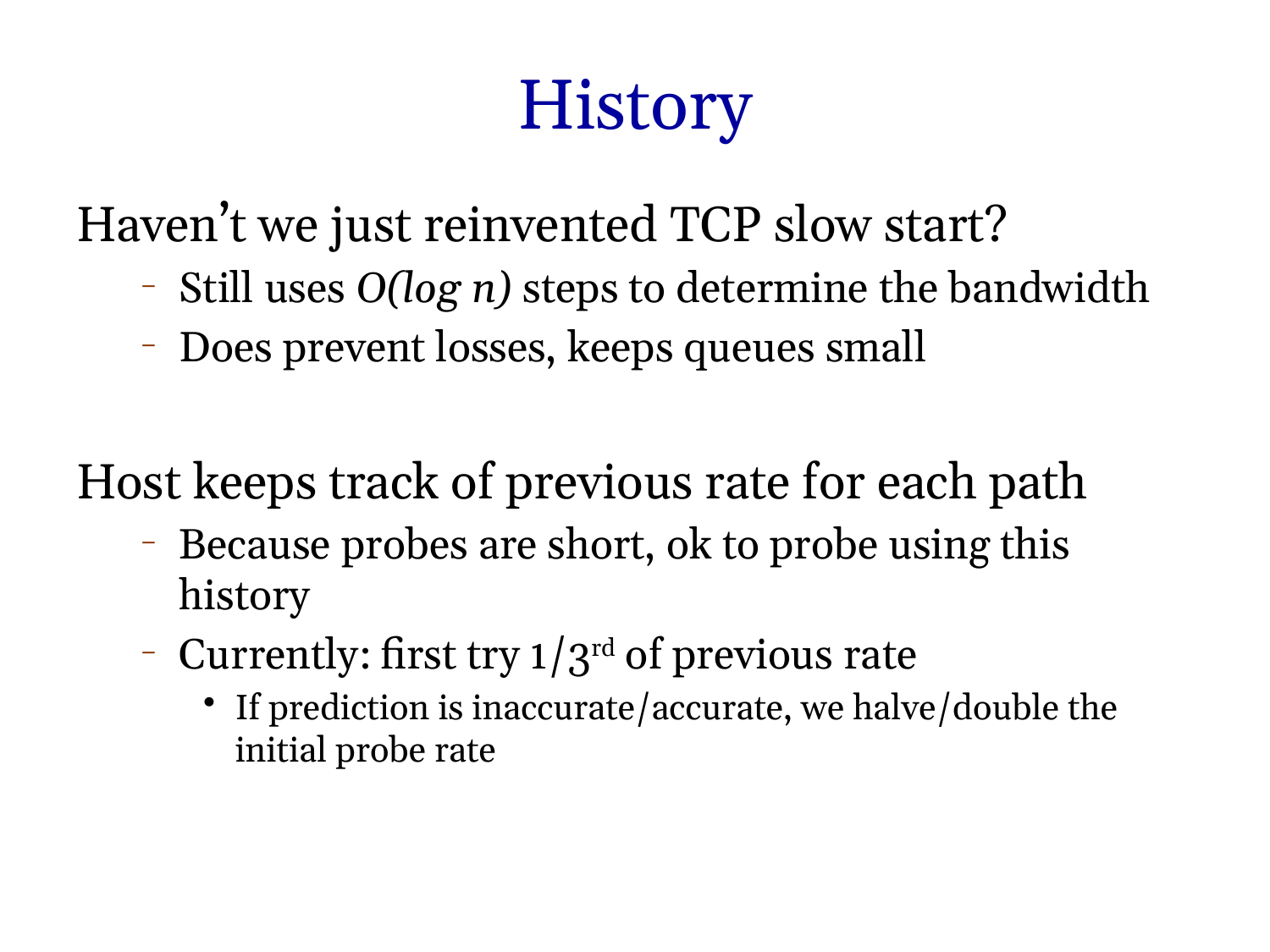

# History
Haven’t we just reinvented TCP slow start?
Still uses O(log n) steps to determine the bandwidth
Does prevent losses, keeps queues small

Host keeps track of previous rate for each path
Because probes are short, ok to probe using this history
Currently: first try 1/3rd of previous rate
If prediction is inaccurate/accurate, we halve/double the initial probe rate